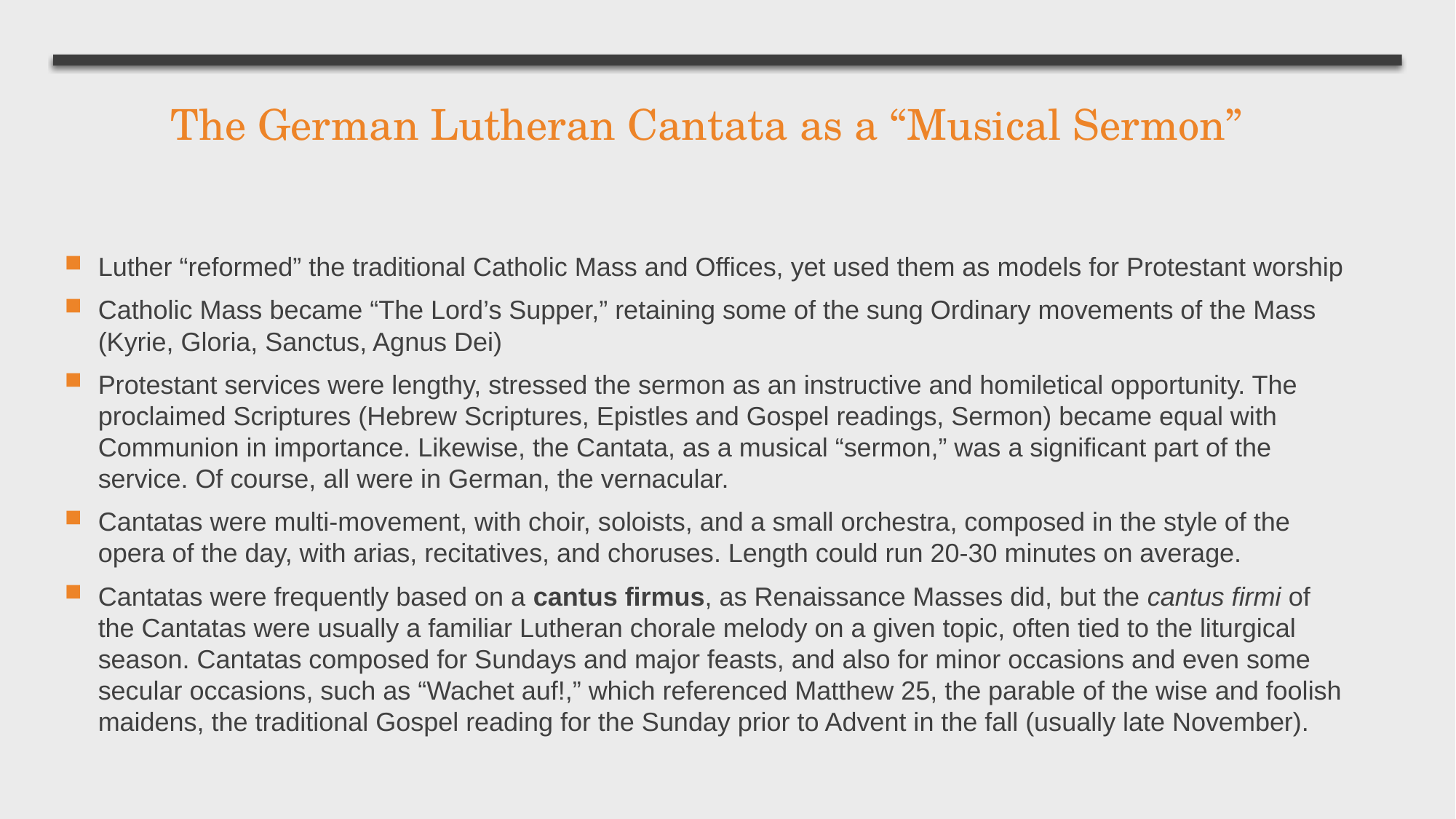

# The German Lutheran Cantata as a “Musical Sermon”
Luther “reformed” the traditional Catholic Mass and Offices, yet used them as models for Protestant worship
Catholic Mass became “The Lord’s Supper,” retaining some of the sung Ordinary movements of the Mass (Kyrie, Gloria, Sanctus, Agnus Dei)
Protestant services were lengthy, stressed the sermon as an instructive and homiletical opportunity. The proclaimed Scriptures (Hebrew Scriptures, Epistles and Gospel readings, Sermon) became equal with Communion in importance. Likewise, the Cantata, as a musical “sermon,” was a significant part of the service. Of course, all were in German, the vernacular.
Cantatas were multi-movement, with choir, soloists, and a small orchestra, composed in the style of the opera of the day, with arias, recitatives, and choruses. Length could run 20-30 minutes on average.
Cantatas were frequently based on a cantus firmus, as Renaissance Masses did, but the cantus firmi of the Cantatas were usually a familiar Lutheran chorale melody on a given topic, often tied to the liturgical season. Cantatas composed for Sundays and major feasts, and also for minor occasions and even some secular occasions, such as “Wachet auf!,” which referenced Matthew 25, the parable of the wise and foolish maidens, the traditional Gospel reading for the Sunday prior to Advent in the fall (usually late November).